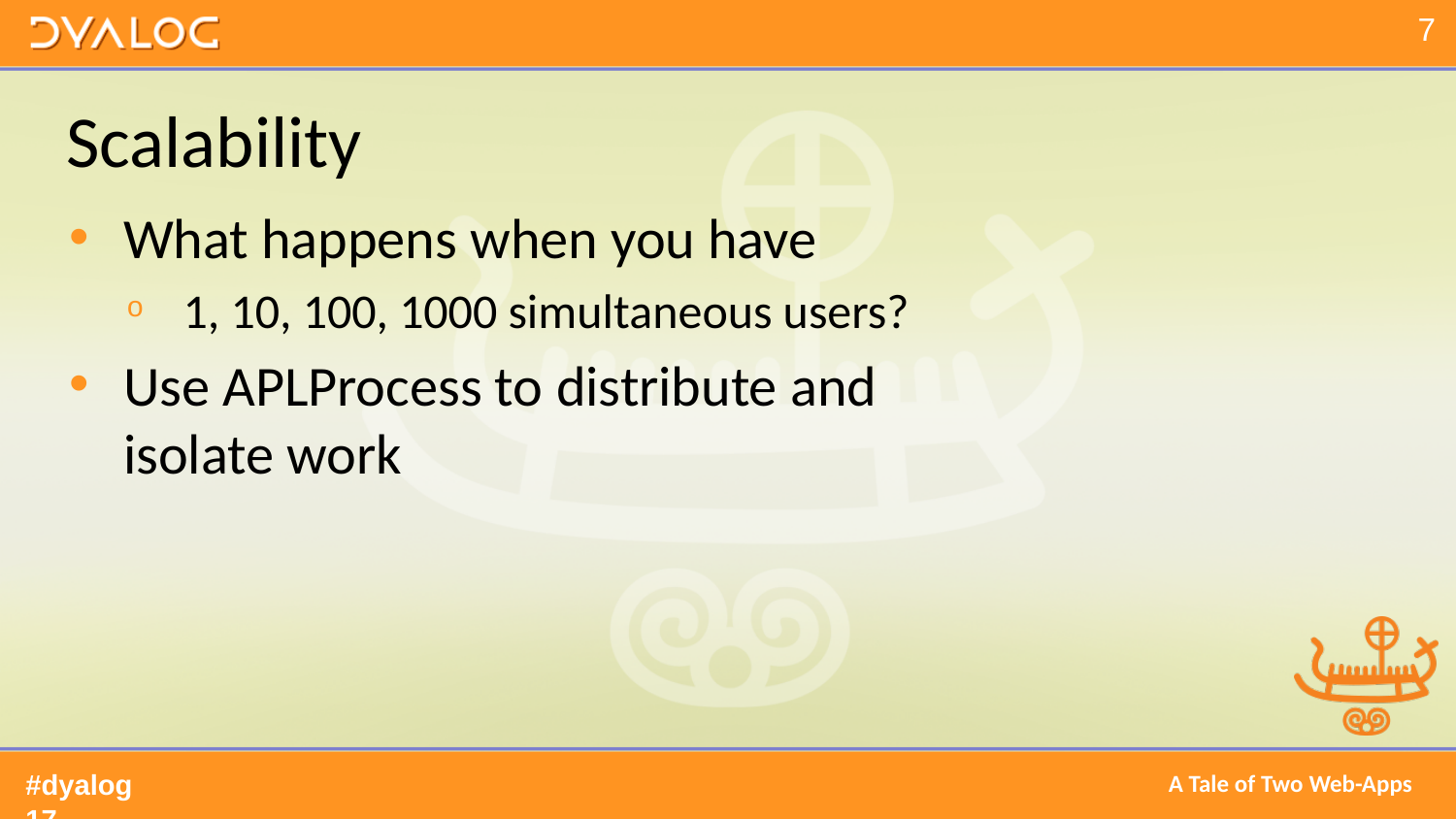

# Scalability

What happens when you have
1, 10, 100, 1000 simultaneous users?
Use APLProcess to distribute and isolate work
A Tale of Two Web-Apps